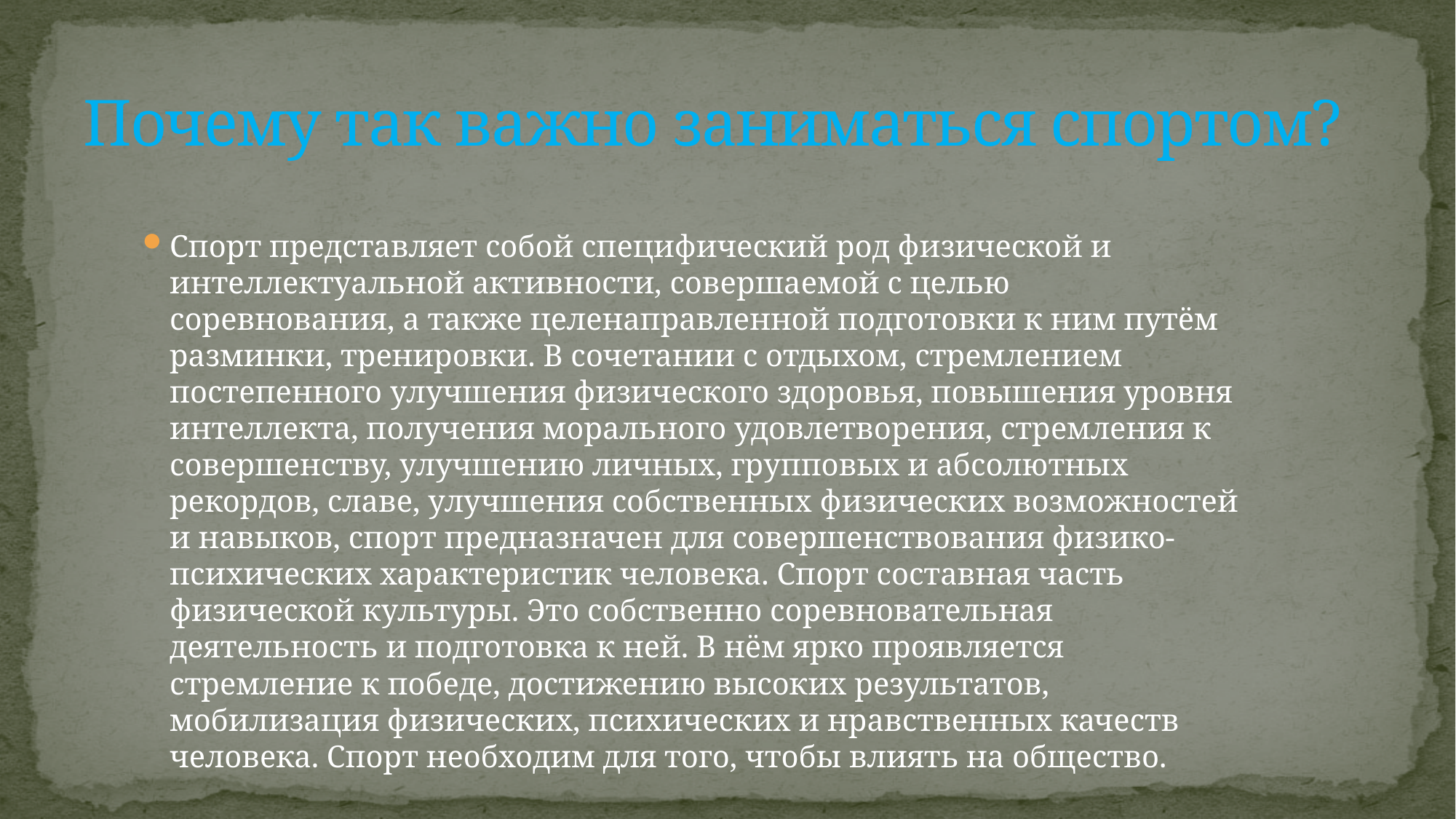

# Почему так важно заниматься спортом?
Спорт представляет собой специфический род физической и интеллектуальной активности, совершаемой с целью соревнования, а также целенаправленной подготовки к ним путём разминки, тренировки. В сочетании с отдыхом, стремлением постепенного улучшения физического здоровья, повышения уровня интеллекта, получения морального удовлетворения, стремления к совершенству, улучшению личных, групповых и абсолютных рекордов, славе, улучшения собственных физических возможностей и навыков, спорт предназначен для совершенствования физико-психических характеристик человека. Спорт составная часть физической культуры. Это собственно соревновательная деятельность и подготовка к ней. В нём ярко проявляется стремление к победе, достижению высоких результатов, мобилизация физических, психических и нравственных качеств человека. Спорт необходим для того, чтобы влиять на общество.